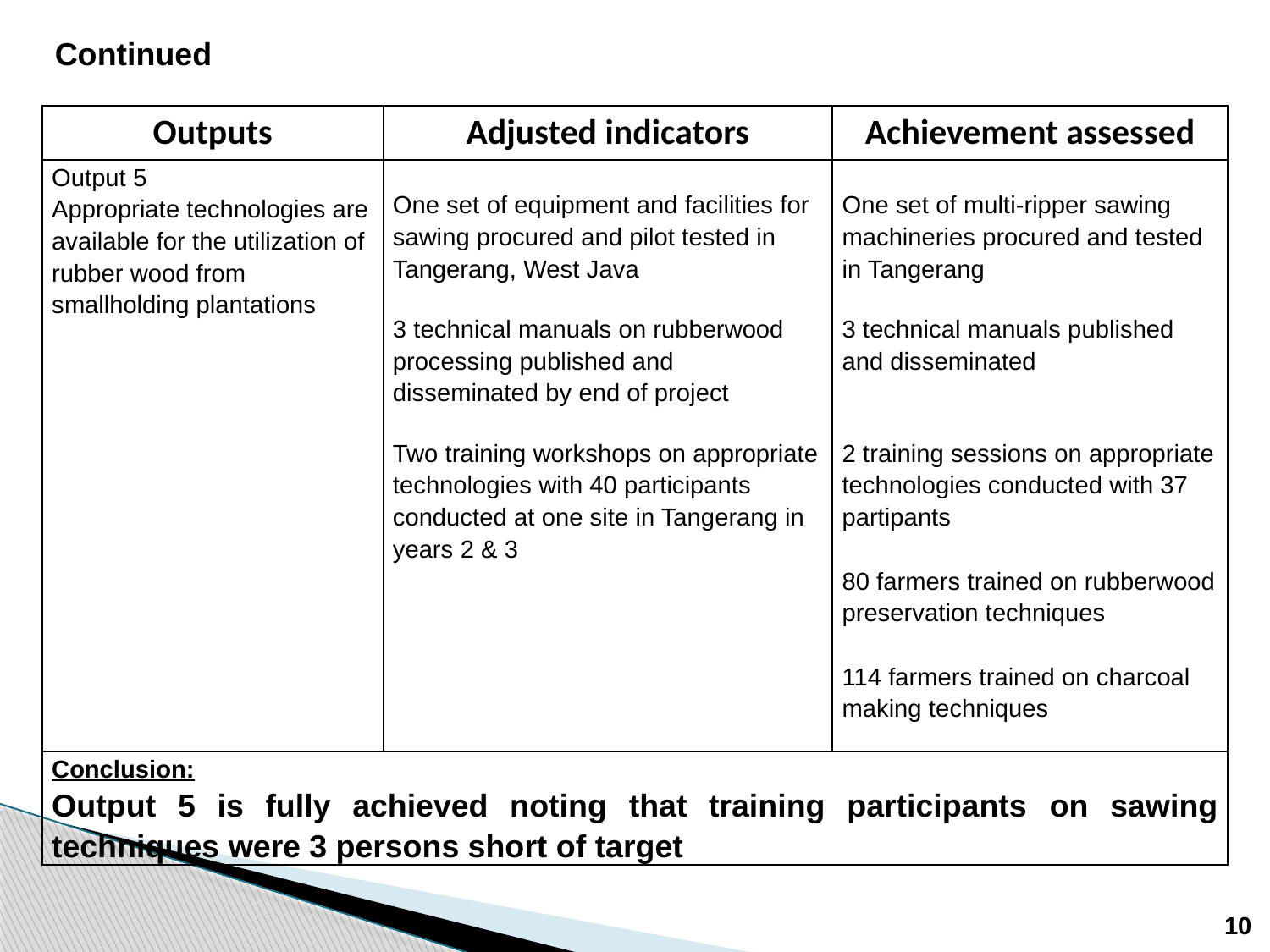

Continued
| Outputs | Adjusted indicators | Achievement assessed |
| --- | --- | --- |
| Output 5 Appropriate technologies are available for the utilization of rubber wood from smallholding plantations | One set of equipment and facilities for sawing procured and pilot tested in Tangerang, West Java 3 technical manuals on rubberwood processing published and disseminated by end of project Two training workshops on appropriate technologies with 40 participants conducted at one site in Tangerang in years 2 & 3 | One set of multi-ripper sawing machineries procured and tested in Tangerang 3 technical manuals published and disseminated 2 training sessions on appropriate technologies conducted with 37 partipants 80 farmers trained on rubberwood preservation techniques 114 farmers trained on charcoal making techniques |
| Conclusion: Output 5 is fully achieved noting that training participants on sawing techniques were 3 persons short of target |  |  |
10